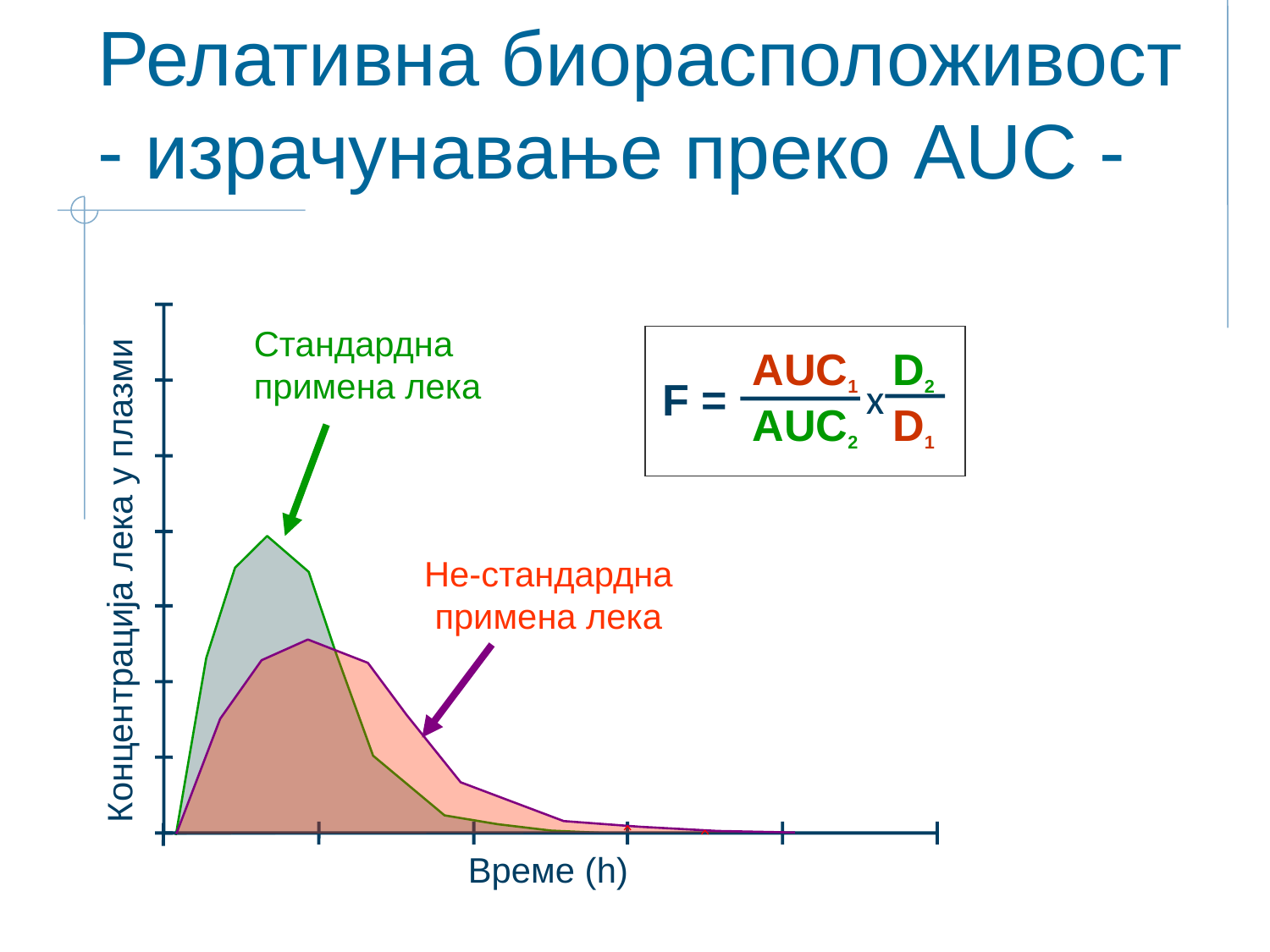

# Релативна биорасположивост - израчунавање преко AUC -

Стандардна
примена лека

AUC1
AUC2
D2
D1
F =
x

Концентрација лека у плазми

Не-стандардна
примена лека

Време (h)